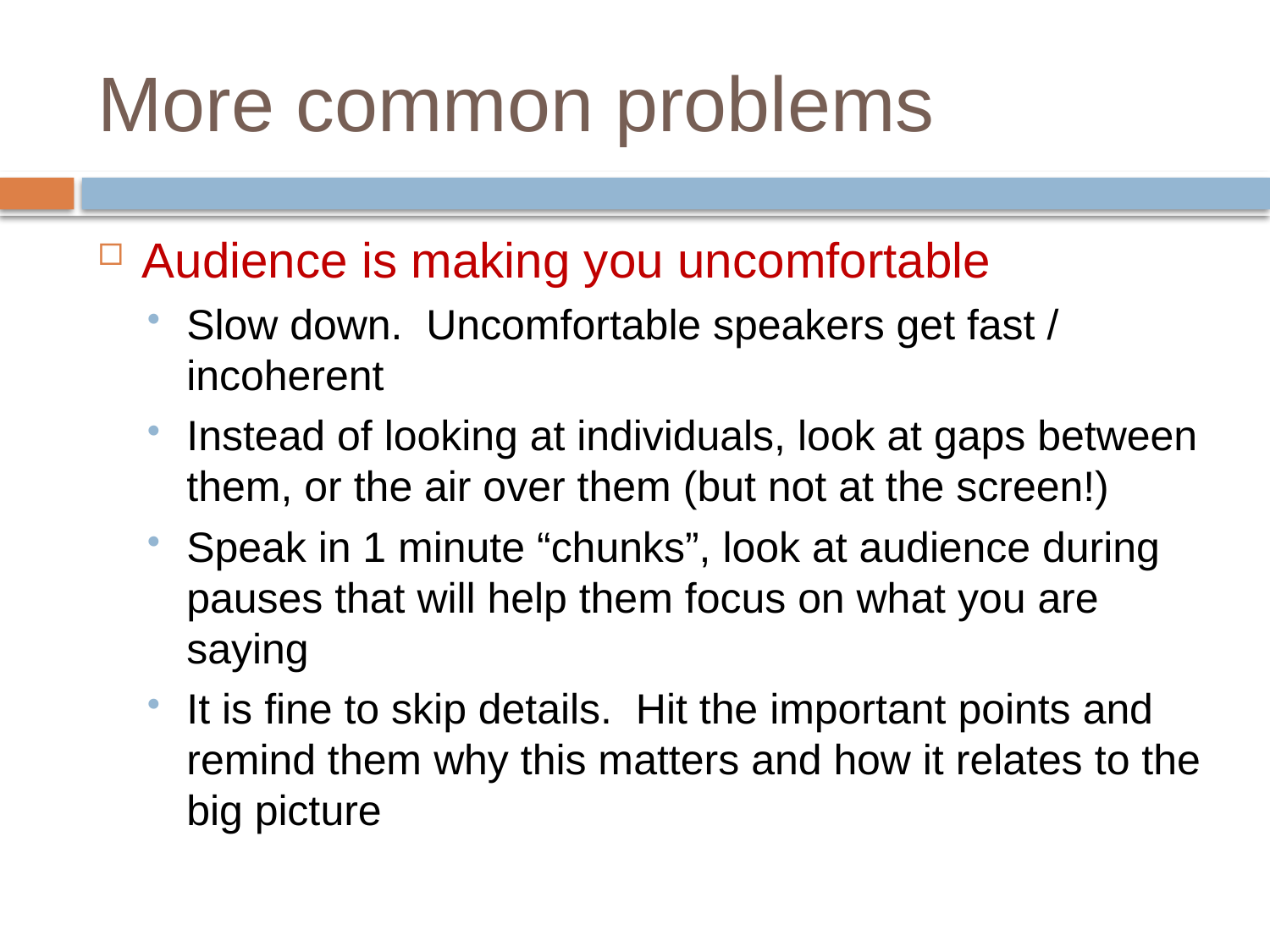

# More common problems
Audience is making you uncomfortable
Slow down.  Uncomfortable speakers get fast / incoherent
Instead of looking at individuals, look at gaps between them, or the air over them (but not at the screen!)
Speak in 1 minute “chunks”, look at audience during pauses that will help them focus on what you are saying
It is fine to skip details.  Hit the important points and remind them why this matters and how it relates to the big picture